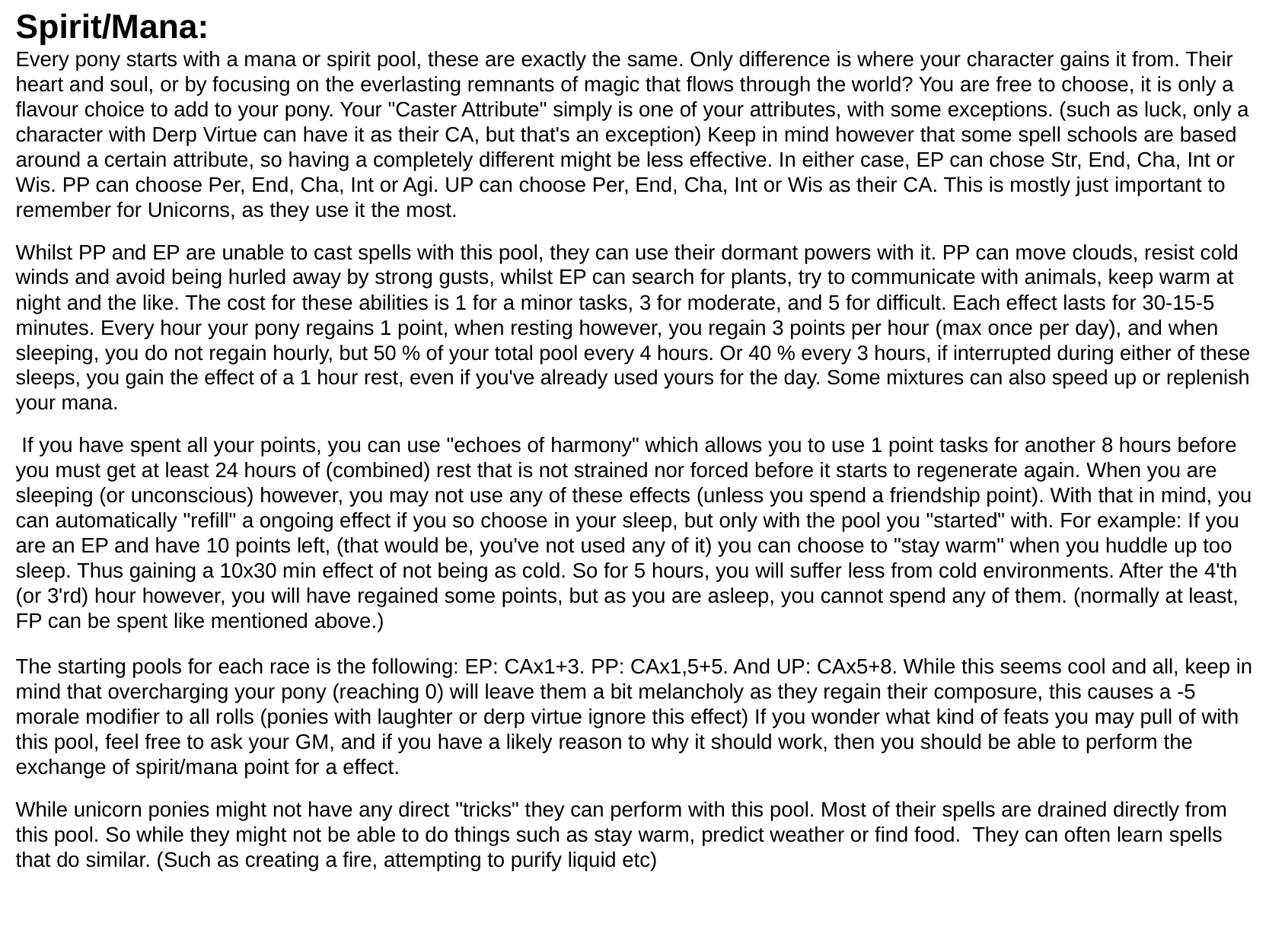

Spirit/Mana:
Every pony starts with a mana or spirit pool, these are exactly the same. Only difference is where your character gains it from. Their heart and soul, or by focusing on the everlasting remnants of magic that flows through the world? You are free to choose, it is only a flavour choice to add to your pony. Your "Caster Attribute" simply is one of your attributes, with some exceptions. (such as luck, only a character with Derp Virtue can have it as their CA, but that's an exception) Keep in mind however that some spell schools are based around a certain attribute, so having a completely different might be less effective. In either case, EP can chose Str, End, Cha, Int or Wis. PP can choose Per, End, Cha, Int or Agi. UP can choose Per, End, Cha, Int or Wis as their CA. This is mostly just important to remember for Unicorns, as they use it the most.

Whilst PP and EP are unable to cast spells with this pool, they can use their dormant powers with it. PP can move clouds, resist cold winds and avoid being hurled away by strong gusts, whilst EP can search for plants, try to communicate with animals, keep warm at night and the like. The cost for these abilities is 1 for a minor tasks, 3 for moderate, and 5 for difficult. Each effect lasts for 30-15-5 minutes. Every hour your pony regains 1 point, when resting however, you regain 3 points per hour (max once per day), and when sleeping, you do not regain hourly, but 50 % of your total pool every 4 hours. Or 40 % every 3 hours, if interrupted during either of these sleeps, you gain the effect of a 1 hour rest, even if you've already used yours for the day. Some mixtures can also speed up or replenish your mana.

 If you have spent all your points, you can use "echoes of harmony" which allows you to use 1 point tasks for another 8 hours before you must get at least 24 hours of (combined) rest that is not strained nor forced before it starts to regenerate again. When you are sleeping (or unconscious) however, you may not use any of these effects (unless you spend a friendship point). With that in mind, you can automatically "refill" a ongoing effect if you so choose in your sleep, but only with the pool you "started" with. For example: If you are an EP and have 10 points left, (that would be, you've not used any of it) you can choose to "stay warm" when you huddle up too sleep. Thus gaining a 10x30 min effect of not being as cold. So for 5 hours, you will suffer less from cold environments. After the 4'th (or 3'rd) hour however, you will have regained some points, but as you are asleep, you cannot spend any of them. (normally at least, FP can be spent like mentioned above.)

The starting pools for each race is the following: EP: CAx1+3. PP: CAx1,5+5. And UP: CAx5+8. While this seems cool and all, keep in mind that overcharging your pony (reaching 0) will leave them a bit melancholy as they regain their composure, this causes a -5 morale modifier to all rolls (ponies with laughter or derp virtue ignore this effect) If you wonder what kind of feats you may pull of with this pool, feel free to ask your GM, and if you have a likely reason to why it should work, then you should be able to perform the exchange of spirit/mana point for a effect.

While unicorn ponies might not have any direct "tricks" they can perform with this pool. Most of their spells are drained directly from this pool. So while they might not be able to do things such as stay warm, predict weather or find food.  They can often learn spells that do similar. (Such as creating a fire, attempting to purify liquid etc)